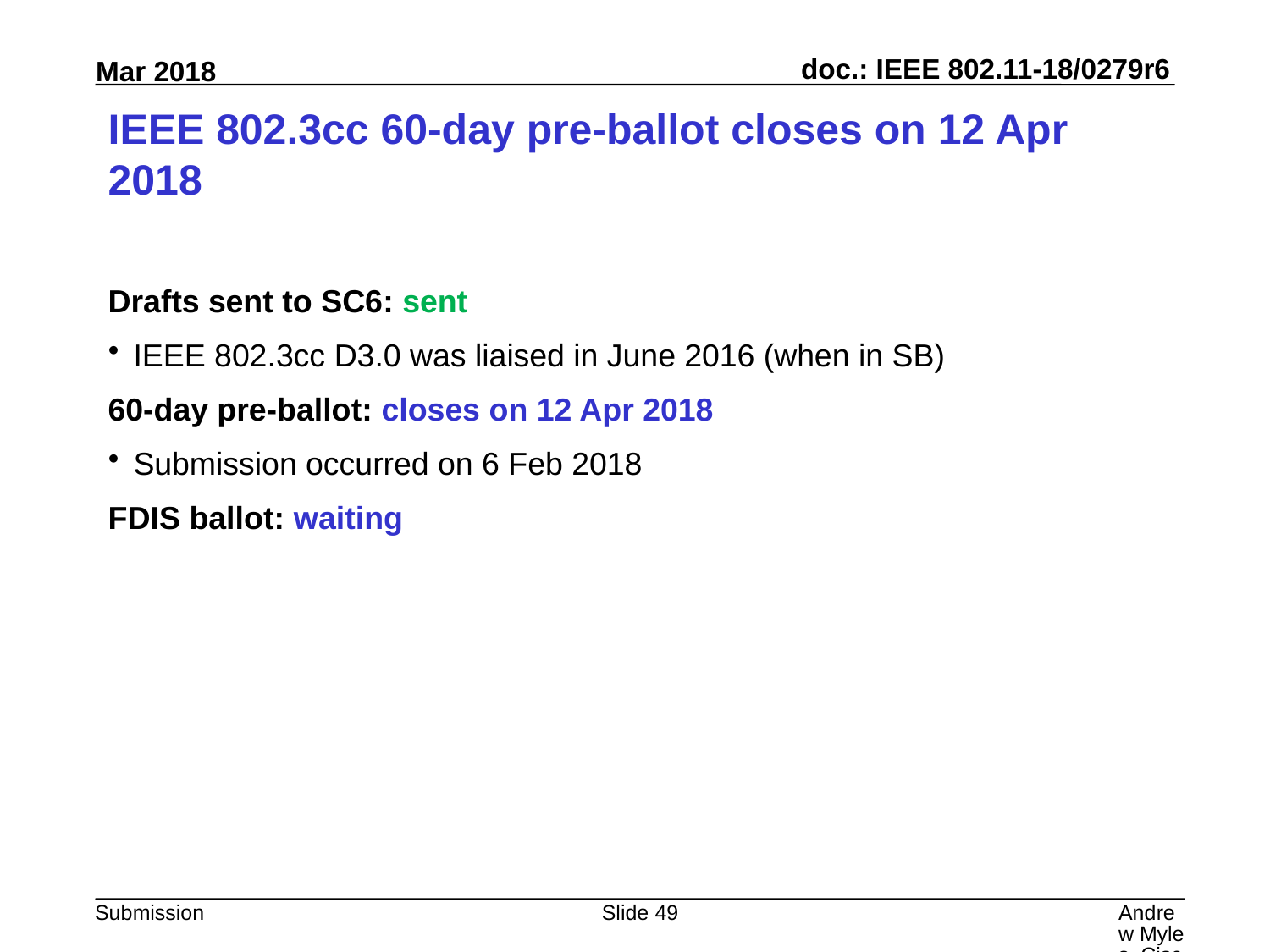

# IEEE 802.3cc 60-day pre-ballot closes on 12 Apr 2018
Drafts sent to SC6: sent
IEEE 802.3cc D3.0 was liaised in June 2016 (when in SB)
60-day pre-ballot: closes on 12 Apr 2018
Submission occurred on 6 Feb 2018
FDIS ballot: waiting
Slide 49
Andrew Myles, Cisco